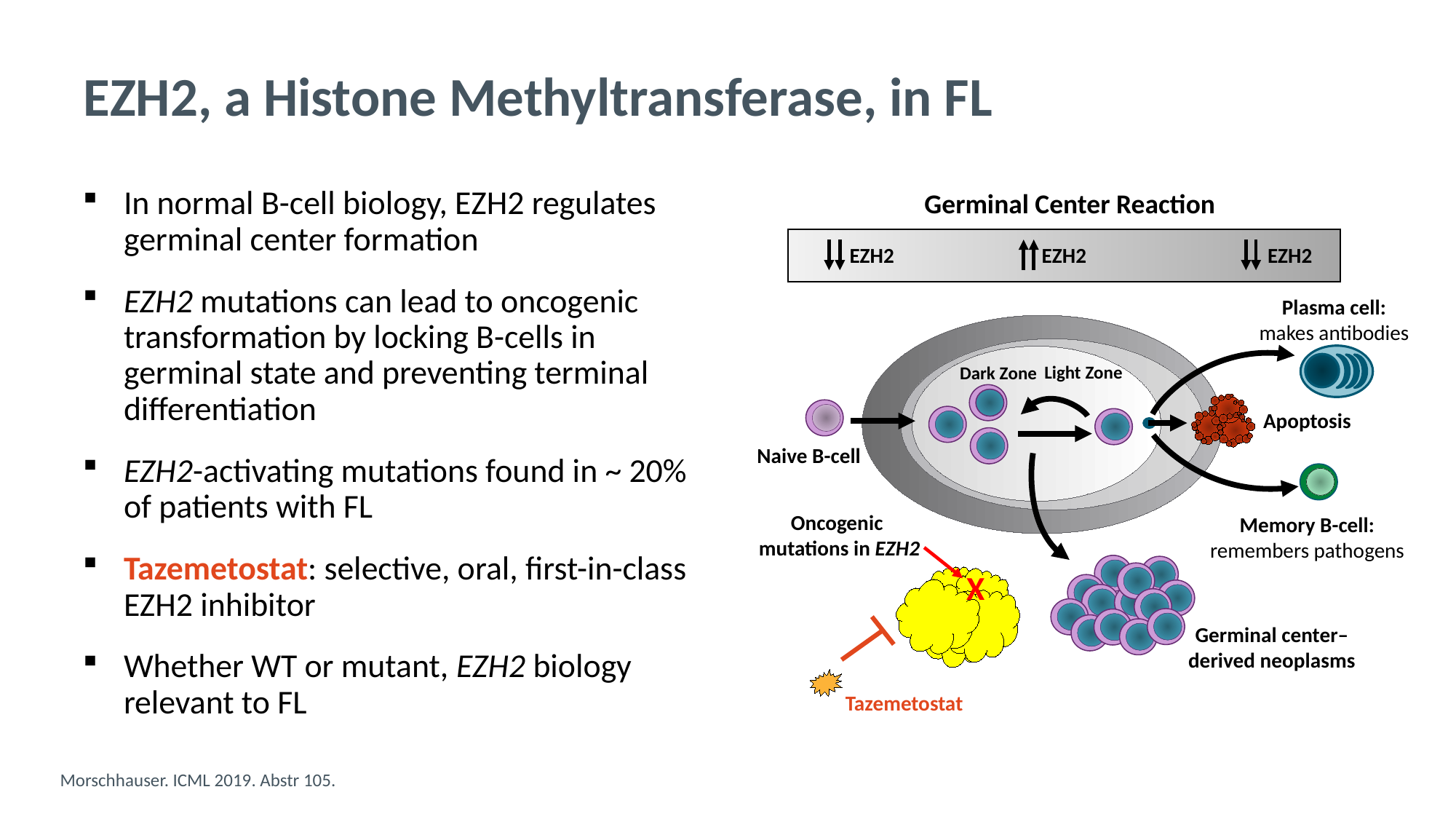

# EZH2, a Histone Methyltransferase, in FL
In normal B-cell biology, EZH2 regulates germinal center formation
EZH2 mutations can lead to oncogenic transformation by locking B-cells in germinal state and preventing terminal differentiation
EZH2-activating mutations found in ~ 20% of patients with FL
Tazemetostat: selective, oral, first-in-class EZH2 inhibitor
Whether WT or mutant, EZH2 biology relevant to FL
Germinal Center Reaction

EZH2
EZH2
EZH2
Plasma cell:
makes antibodies

Light Zone
Dark Zone

Apoptosis

Naive B-cell

Oncogenic
mutations in EZH2
Memory B-cell: remembers pathogens

X

Germinal center–derived neoplasms

Tazemetostat
Morschhauser. ICML 2019. Abstr 105.